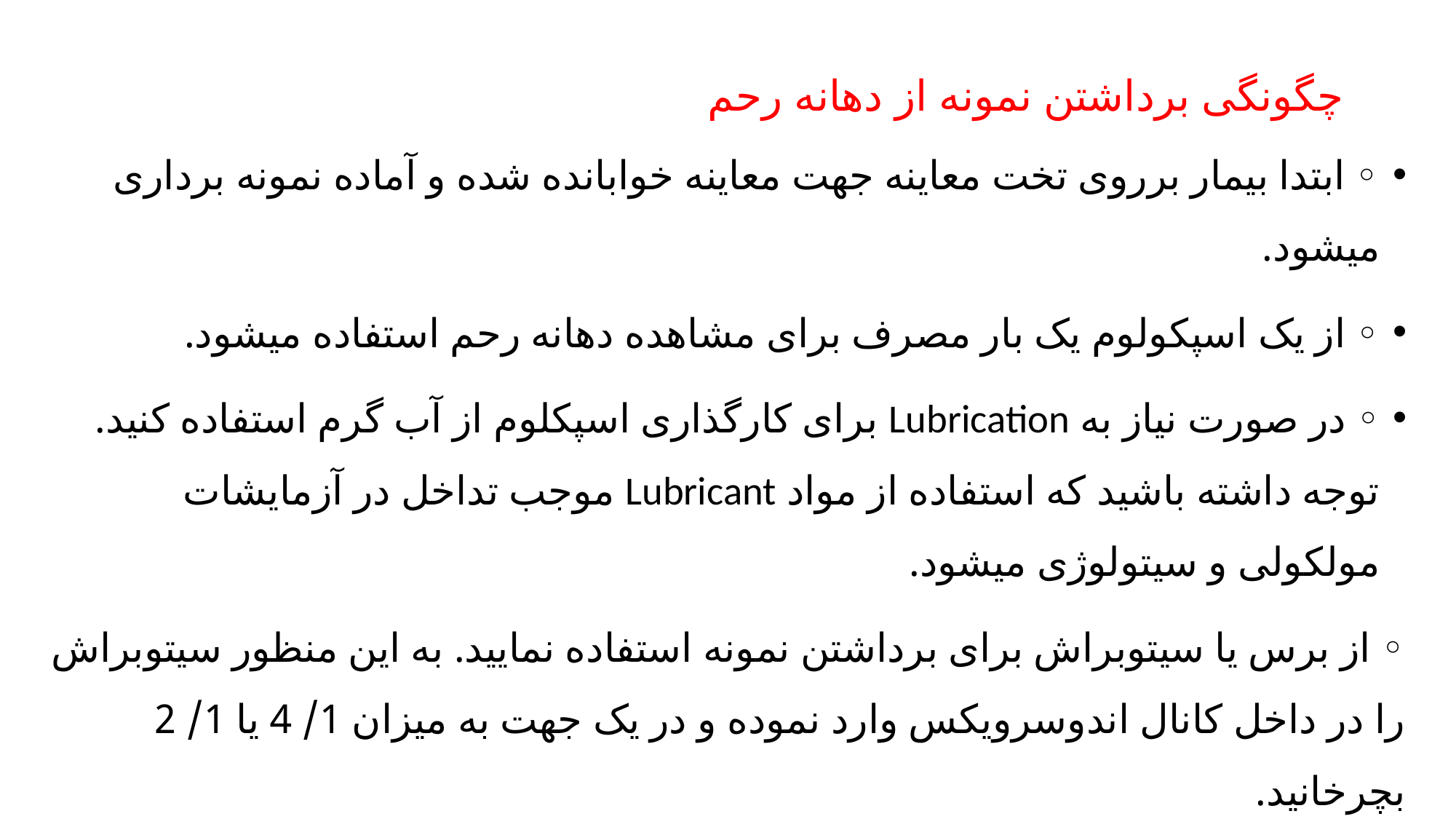

# چگونگی برداشتن نمونه از دهانه رحم
◦ ابتدا بیمار برروی تخت معاینه جهت معاینه خوابانده شده و آماده نمونه برداری میشود.
◦ از یک اسپکولوم یک بار مصرف برای مشاهده دهانه رحم استفاده میشود.
◦ در صورت نیاز به Lubrication برای کارگذاری اسپکلوم از آب گرم استفاده کنید. توجه داشته باشید که استفاده از مواد Lubricant موجب تداخل در آزمایشات مولکولی و سیتولوژی میشود.
◦ از برس یا سیتوبراش برای برداشتن نمونه استفاده نمایید. به این منظور سیتوبراش را در داخل کانال اندوسرویکس وارد نموده و در یک جهت به میزان 1/ 4 یا 1/ 2 بچرخانید.